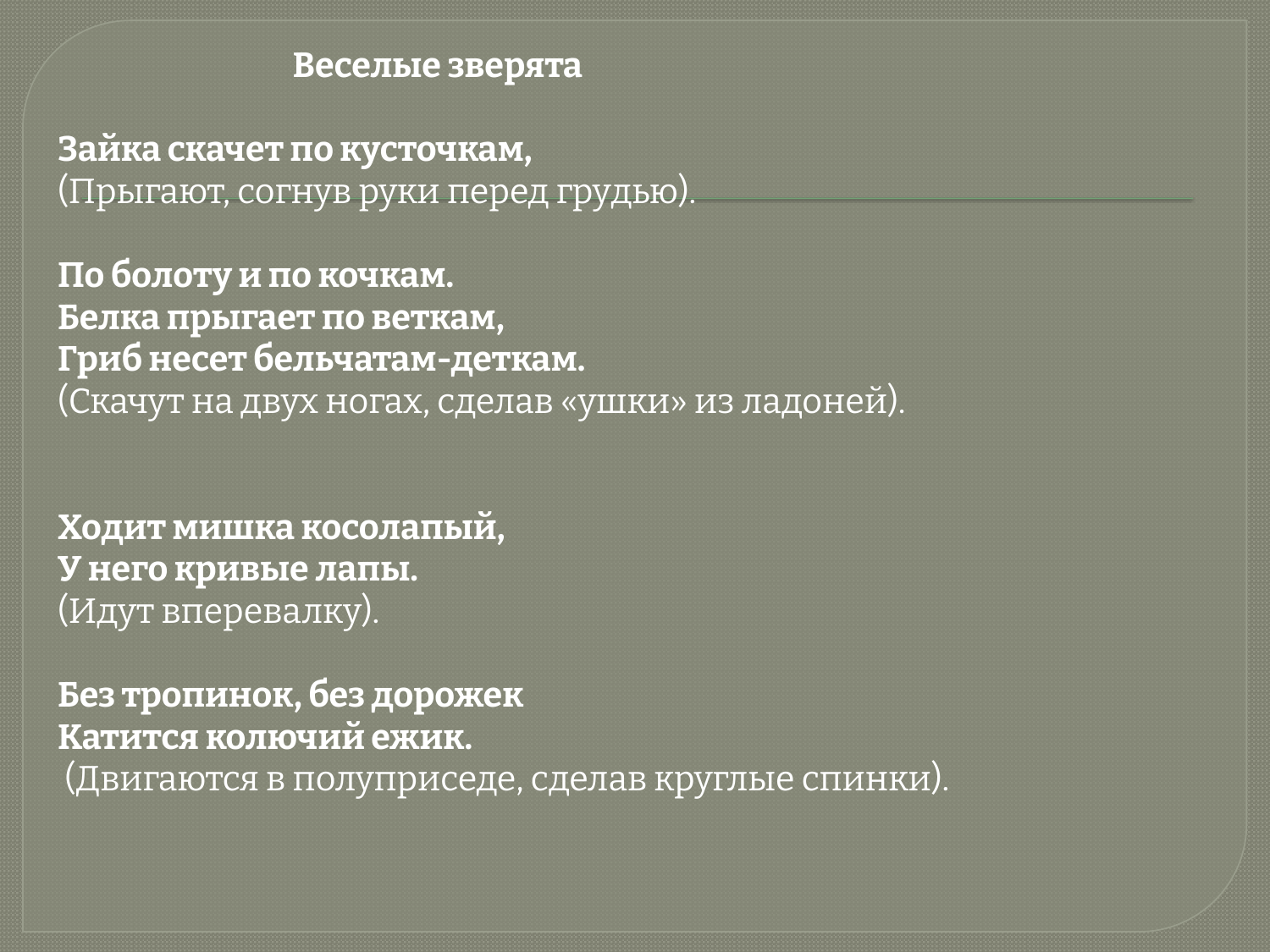

Веселые зверята

Зайка скачет по кусточкам,
(Прыгают, согнув руки перед грудью).

По болоту и по кочкам.
Белка прыгает по веткам,
Гриб несет бельчатам-деткам.
(Скачут на двух ногах, сделав «ушки» из ладоней).

Ходит мишка косолапый,
У него кривые лапы.
(Идут вперевалку).

Без тропинок, без дорожек
Катится колючий ежик.
 (Двигаются в полуприседе, сделав круглые спинки).